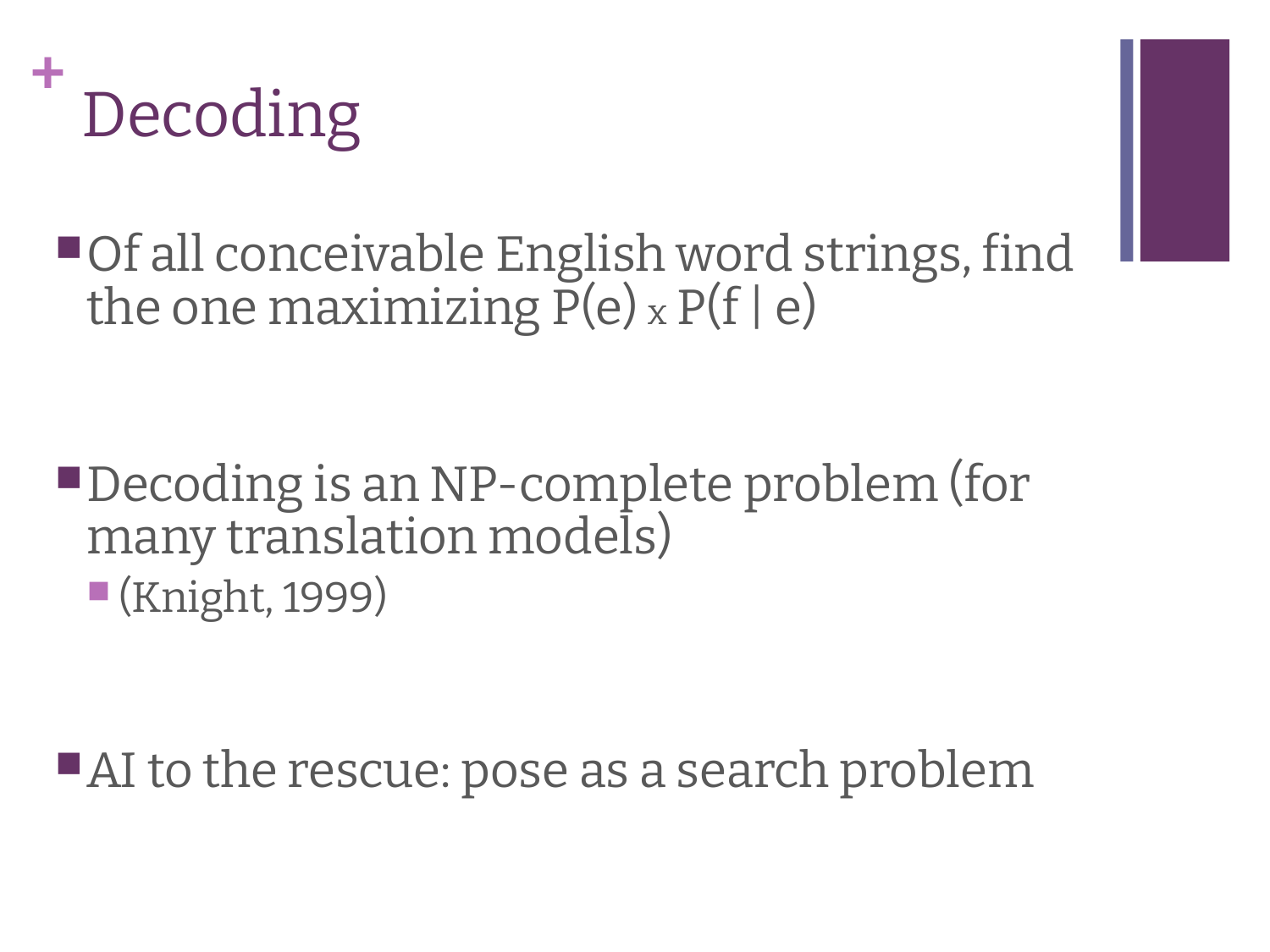

# Decoding
Of all conceivable English word strings, find the one maximizing P(e) x P(f | e)

Decoding is an NP-complete problem (for many translation models)
(Knight, 1999)

AI to the rescue: pose as a search problem